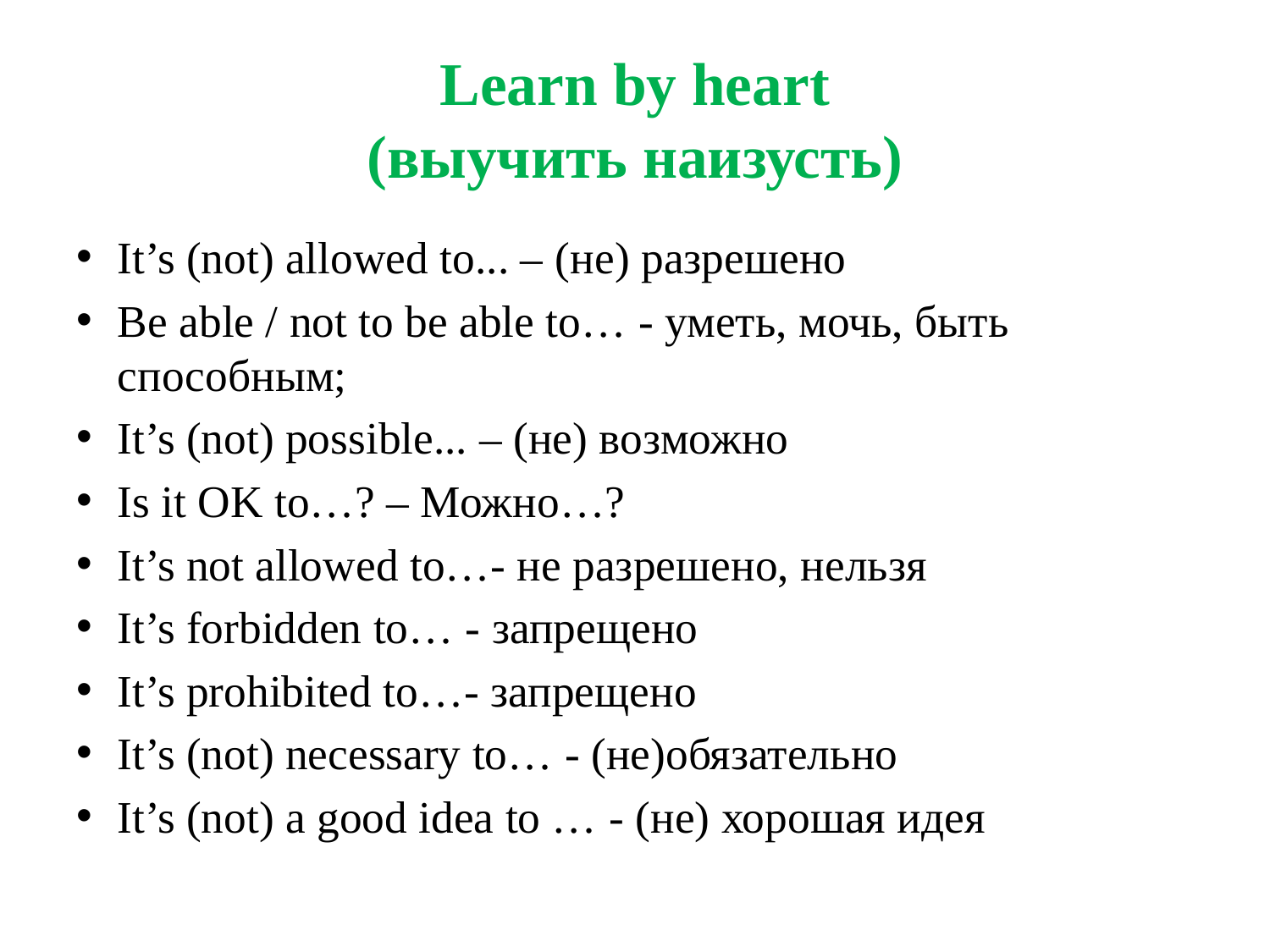

# Learn by heart (выучить наизусть)
It’s (not) allowed to... – (не) разрешено
Be able / not to be able to… - уметь, мочь, быть способным;
It’s (not) possible... – (не) возможно
Is it OK to…? – Можно…?
It’s not allowed to…- не разрешено, нельзя
It’s forbidden to… - запрещено
It’s prohibited to…- запрещено
It’s (not) necessary to… - (не)обязательно
It’s (not) a good idea to … - (не) хорошая идея